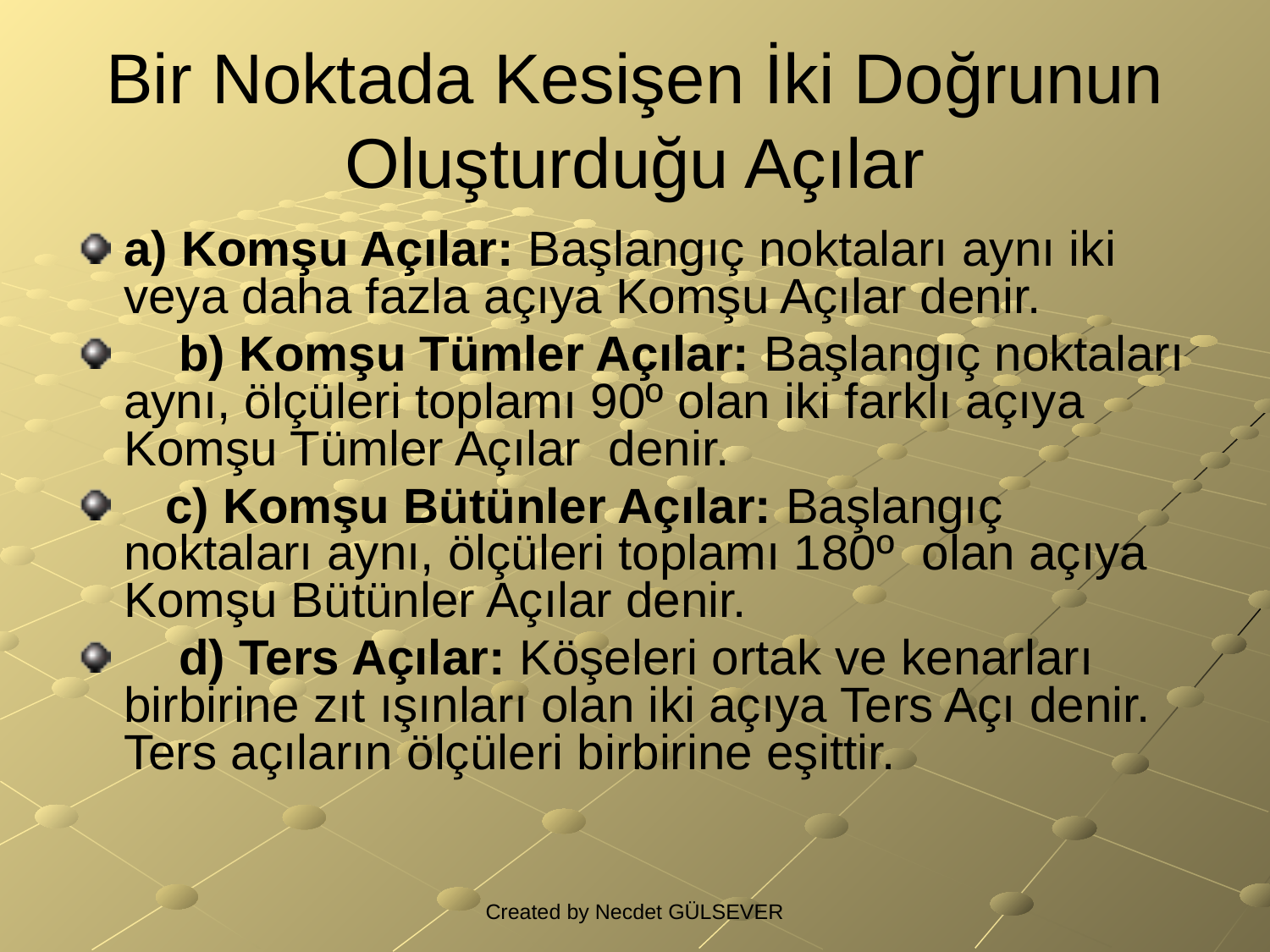

# Bir Noktada Kesişen İki Doğrunun Oluşturduğu Açılar
a) Komşu Açılar: Başlangıç noktaları aynı iki veya daha fazla açıya Komşu Açılar denir.
    b) Komşu Tümler Açılar: Başlangıç noktaları aynı, ölçüleri toplamı 90º olan iki farklı açıya Komşu Tümler Açılar  denir.
   c) Komşu Bütünler Açılar: Başlangıç noktaları aynı, ölçüleri toplamı 180º  olan açıya Komşu Bütünler Açılar denir.
    d) Ters Açılar: Köşeleri ortak ve kenarları birbirine zıt ışınları olan iki açıya Ters Açı denir. Ters açıların ölçüleri birbirine eşittir.
Created by Necdet GÜLSEVER